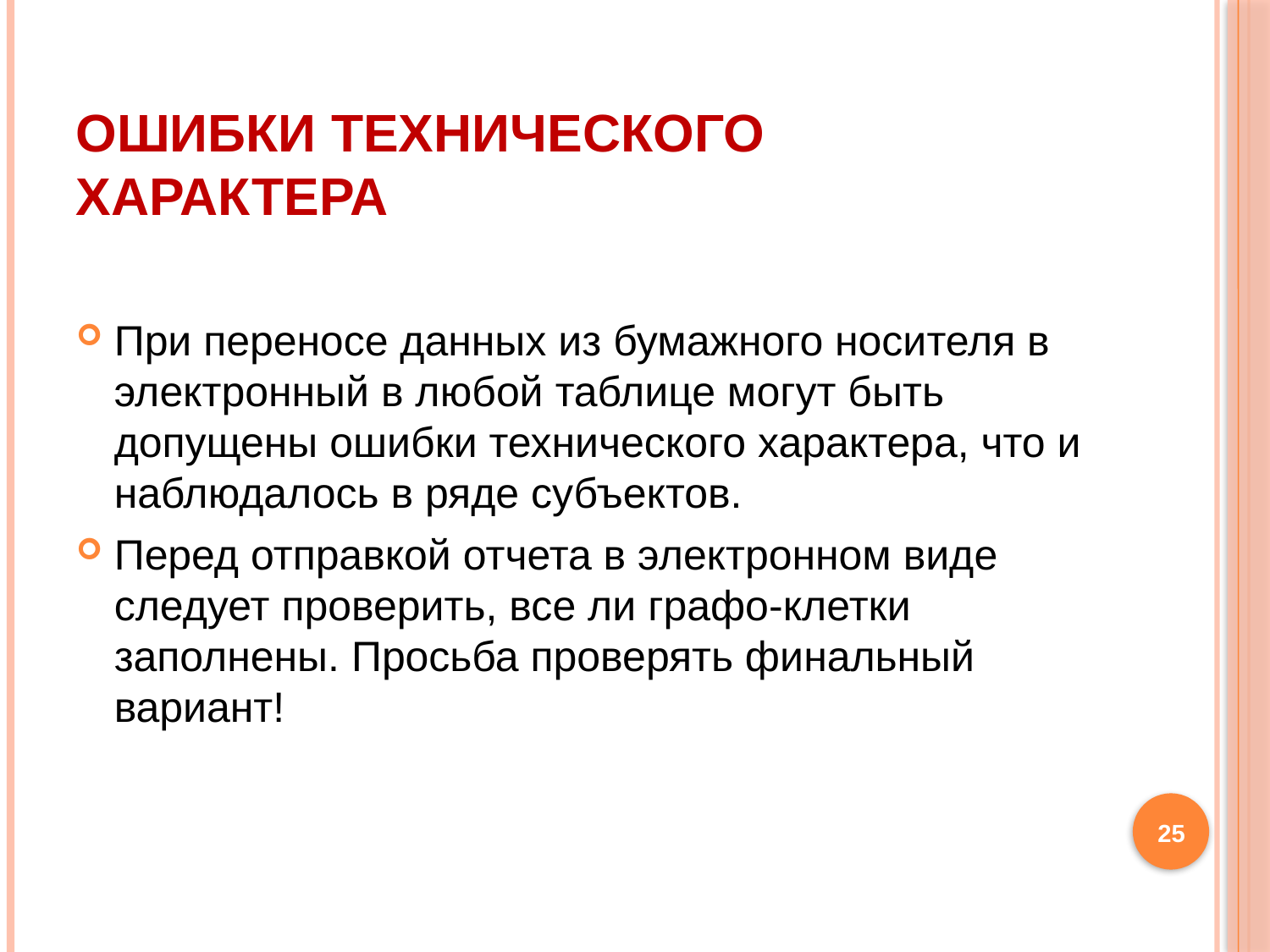

# Ошибки технического характера
При переносе данных из бумажного носителя в электронный в любой таблице могут быть допущены ошибки технического характера, что и наблюдалось в ряде субъектов.
Перед отправкой отчета в электронном виде следует проверить, все ли графо-клетки заполнены. Просьба проверять финальный вариант!
25